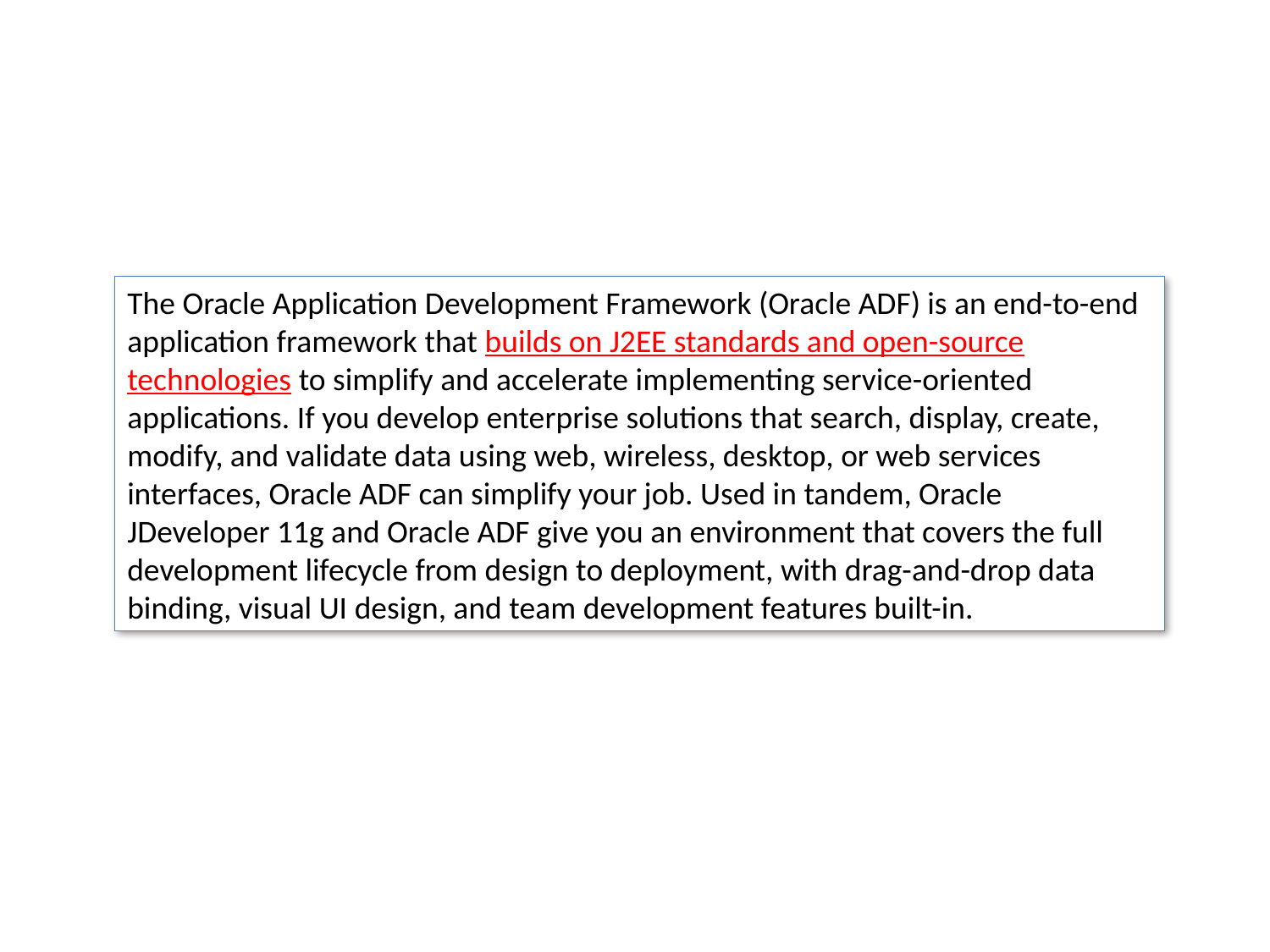

The Oracle Application Development Framework (Oracle ADF) is an end-to-end application framework that builds on J2EE standards and open-source technologies to simplify and accelerate implementing service-oriented applications. If you develop enterprise solutions that search, display, create, modify, and validate data using web, wireless, desktop, or web services interfaces, Oracle ADF can simplify your job. Used in tandem, Oracle JDeveloper 11g and Oracle ADF give you an environment that covers the full development lifecycle from design to deployment, with drag-and-drop data binding, visual UI design, and team development features built-in.